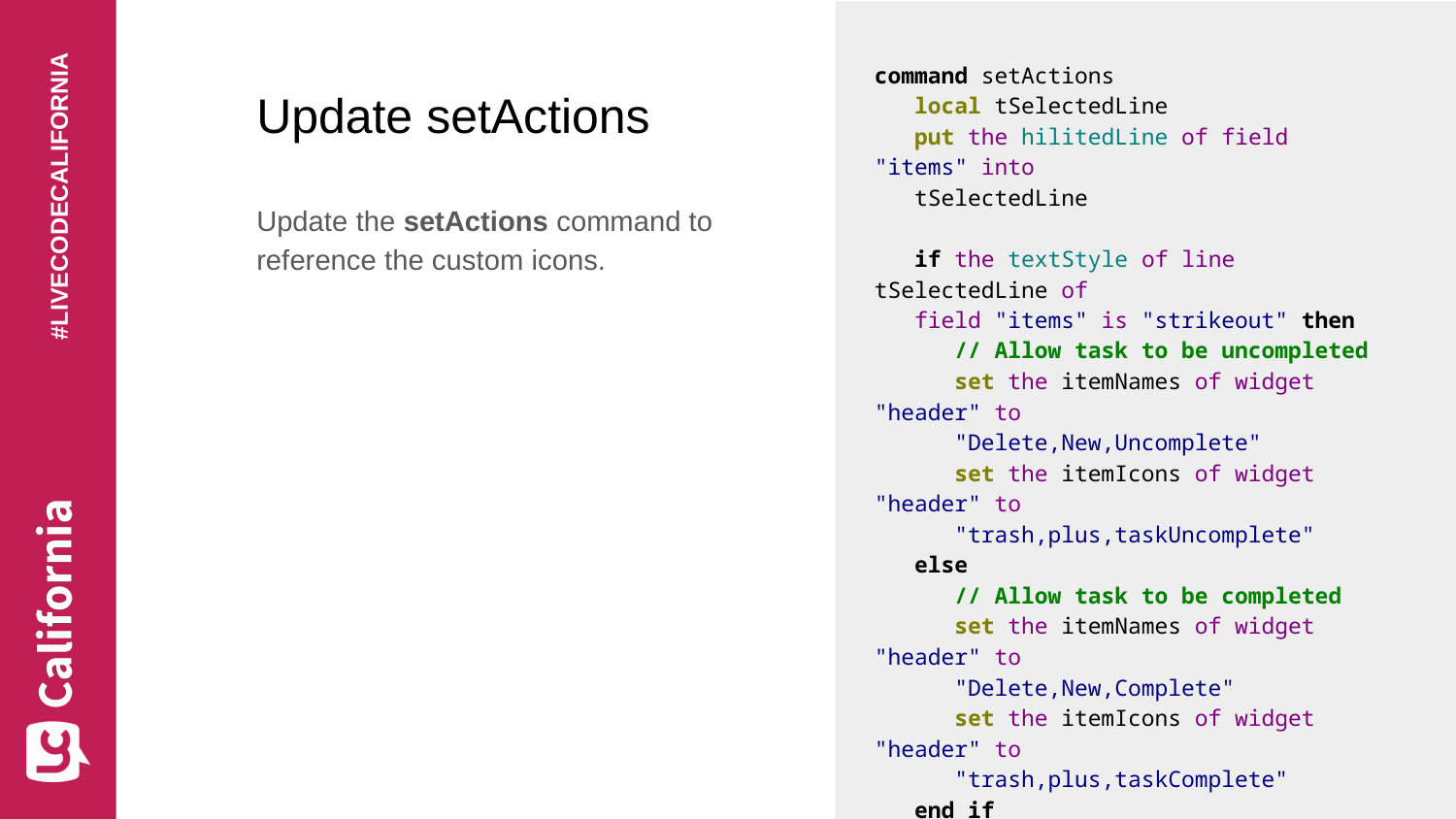

# Update setActions
Update the setActions command to reference the custom icons.

command setActions
   local tSelectedLine
   put the hilitedLine of field "items" into
   tSelectedLine

   if the textStyle of line tSelectedLine of
   field "items" is "strikeout" then
      // Allow task to be uncompleted
      set the itemNames of widget "header" to
      "Delete,New,Uncomplete"
      set the itemIcons of widget "header" to
      "trash,plus,taskUncomplete"
   else
      // Allow task to be completed
      set the itemNames of widget "header" to
      "Delete,New,Complete"
      set the itemIcons of widget "header" to
      "trash,plus,taskComplete"
   end if
end setActions